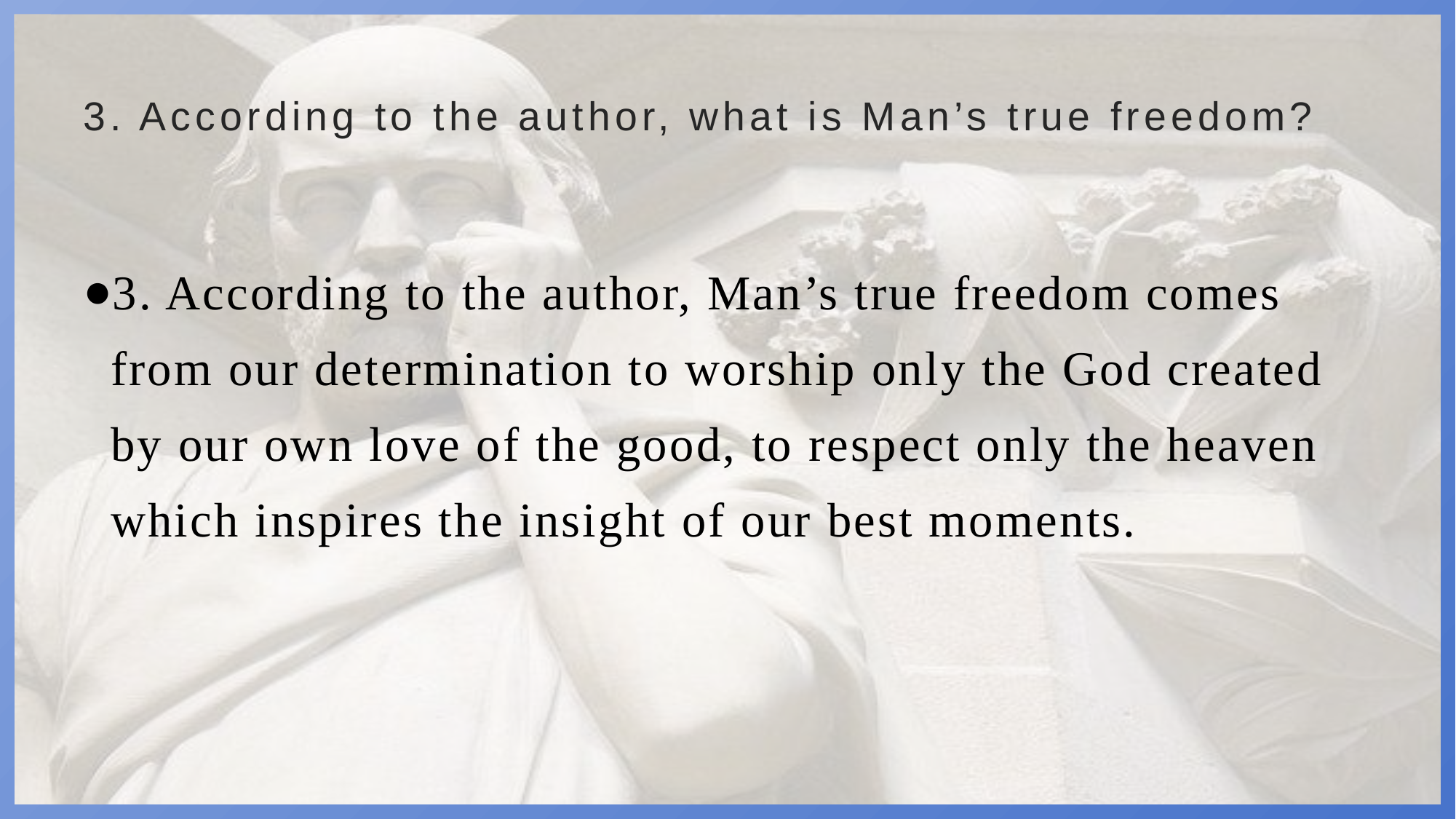

# 3. According to the author, what is Man’s true freedom?
3. According to the author, Man’s true freedom comes from our determination to worship only the God created by our own love of the good, to respect only the heaven which inspires the insight of our best moments.